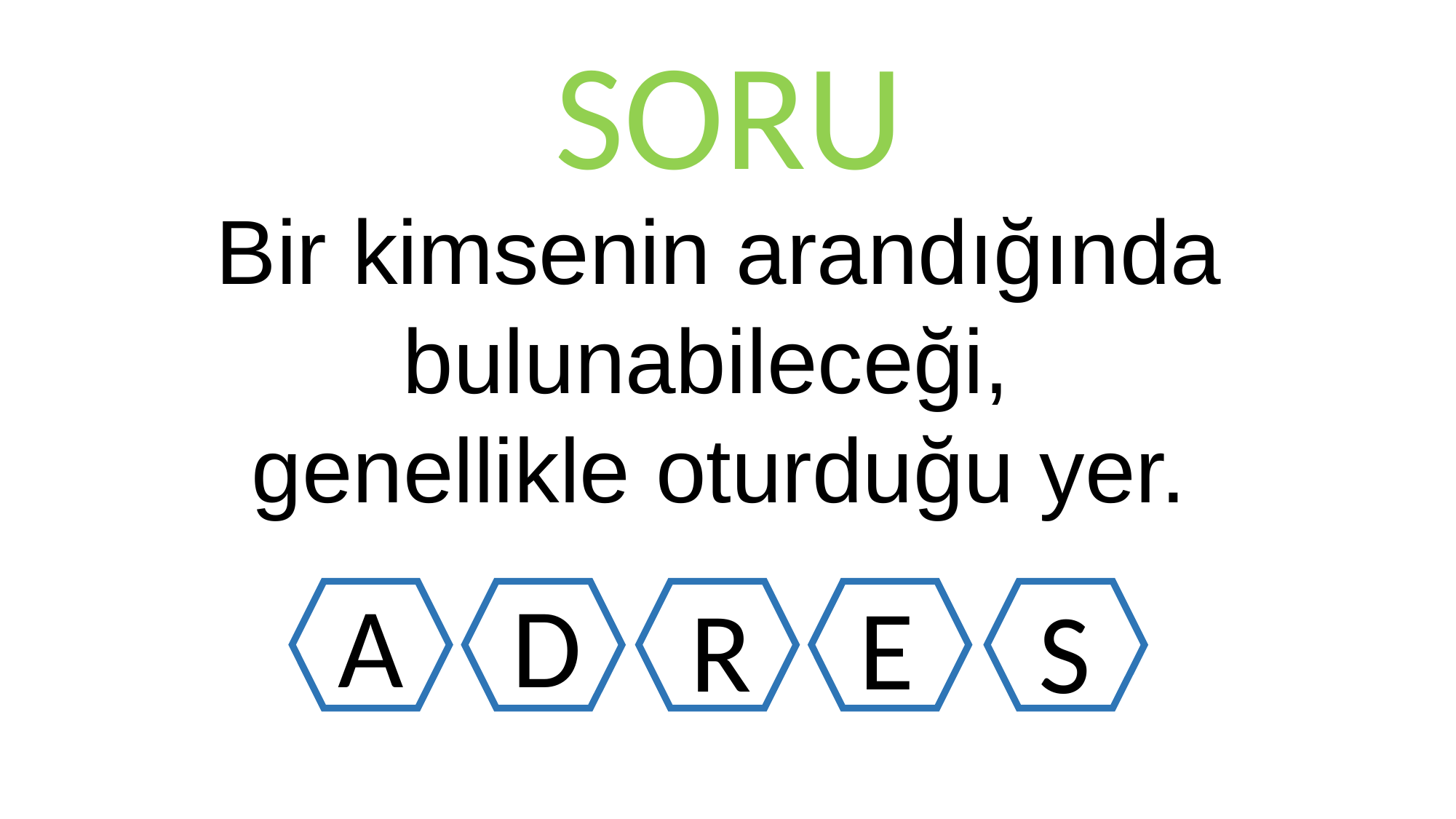

SORU
Bir kimsenin arandığında bulunabileceği,
genellikle oturduğu yer.
A
D
E
R
S